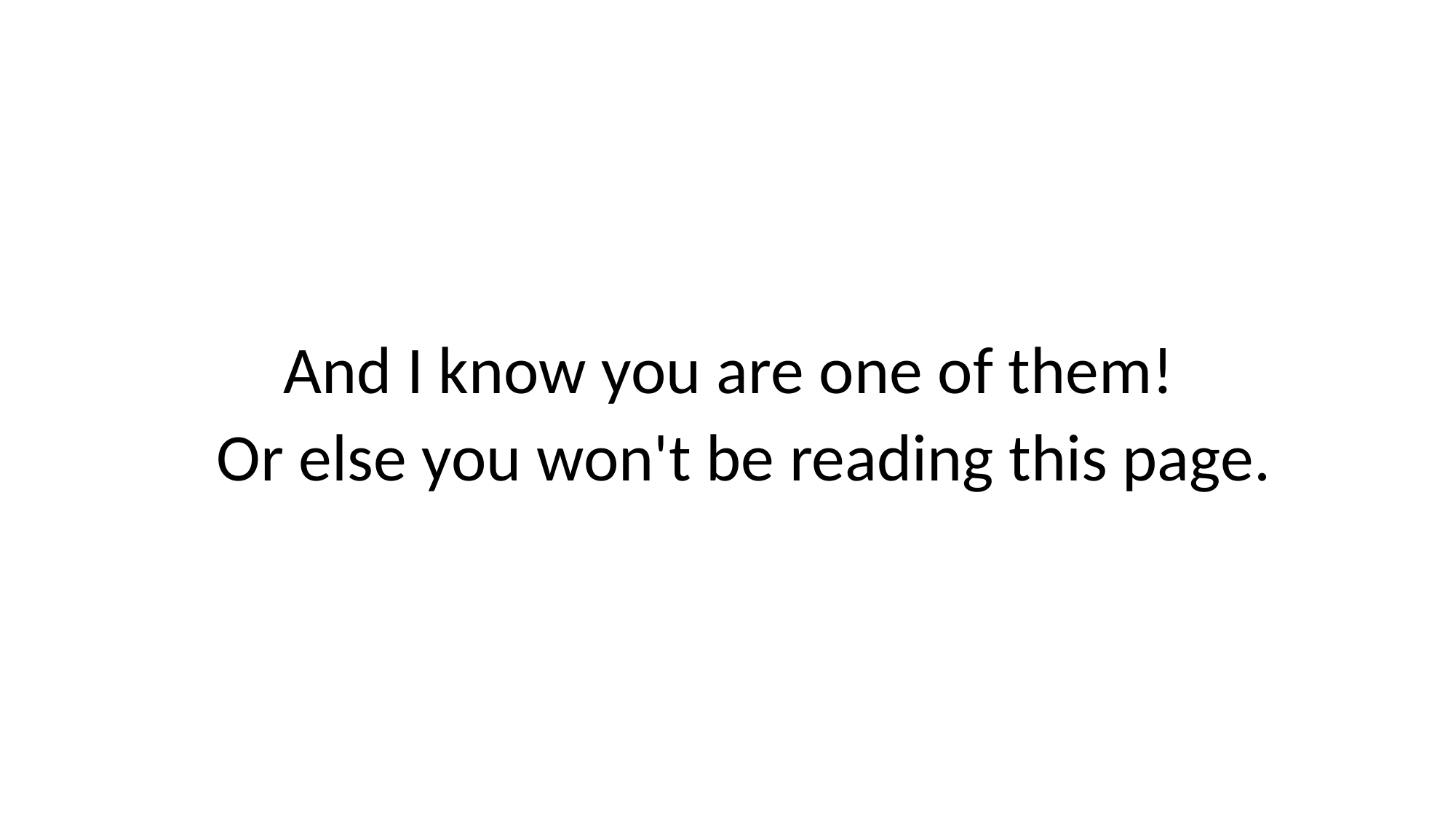

And I know you are one of them!
Or else you won't be reading this page.